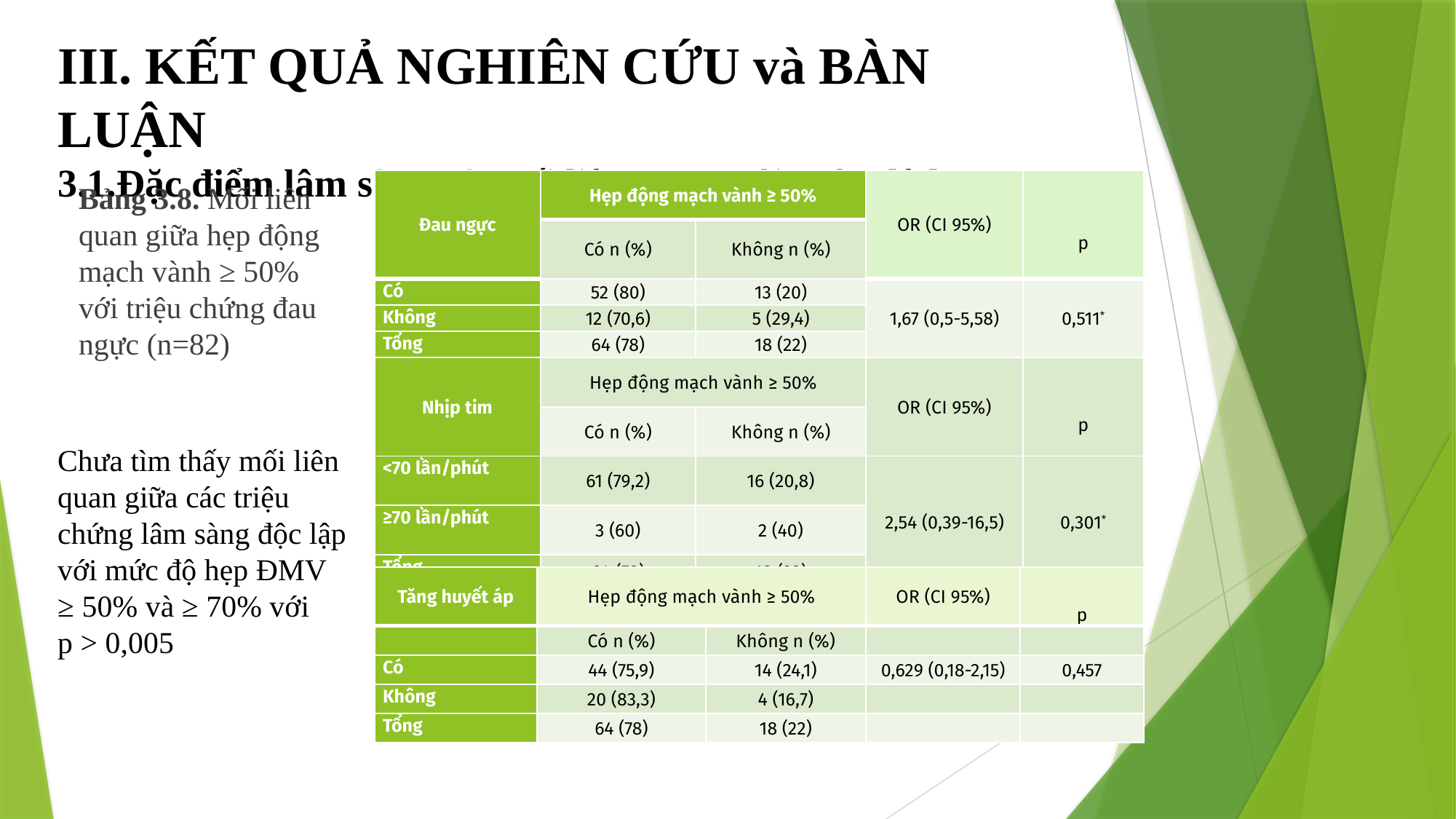

# III. KẾT QUẢ NGHIÊN CỨU và BÀN LUẬN 3.1.Đặc điểm lâm sàng và mối liên quan với mức độ hẹp
| Đau ngực | Hẹp động mạch vành ≥ 50% |  | OR (CI 95%) | p |
| --- | --- | --- | --- | --- |
|  | Có n (%) | Không n (%) |  |  |
| Có | 52 (80) | 13 (20) | 1,67 (0,5-5,58) | 0,511\* |
| Không | 12 (70,6) | 5 (29,4) |  |  |
| Tổng | 64 (78) | 18 (22) |  |  |
| Nhịp tim | Hẹp động mạch vành ≥ 50% |  | OR (CI 95%) | p |
|  | Có n (%) | Không n (%) |  |  |
| <70 lần/phút | 61 (79,2) | 16 (20,8) | 2,54 (0,39-16,5) | 0,301\* |
| ≥70 lần/phút | 3 (60) | 2 (40) |  |  |
| Tổng | 64 (78) | 18 (22) |  |  |
Bảng 3.8. Mối liên quan giữa hẹp động mạch vành ≥ 50% với triệu chứng đau ngực (n=82)
Chưa tìm thấy mối liên quan giữa các triệu chứng lâm sàng độc lập với mức độ hẹp ĐMV
≥ 50% và ≥ 70% với
p > 0,005
| Tăng huyết áp | Hẹp động mạch vành ≥ 50% |  | OR (CI 95%) | p |
| --- | --- | --- | --- | --- |
|  | Có n (%) | Không n (%) |  |  |
| Có | 44 (75,9) | 14 (24,1) | 0,629 (0,18-2,15) | 0,457 |
| Không | 20 (83,3) | 4 (16,7) |  |  |
| Tổng | 64 (78) | 18 (22) |  |  |